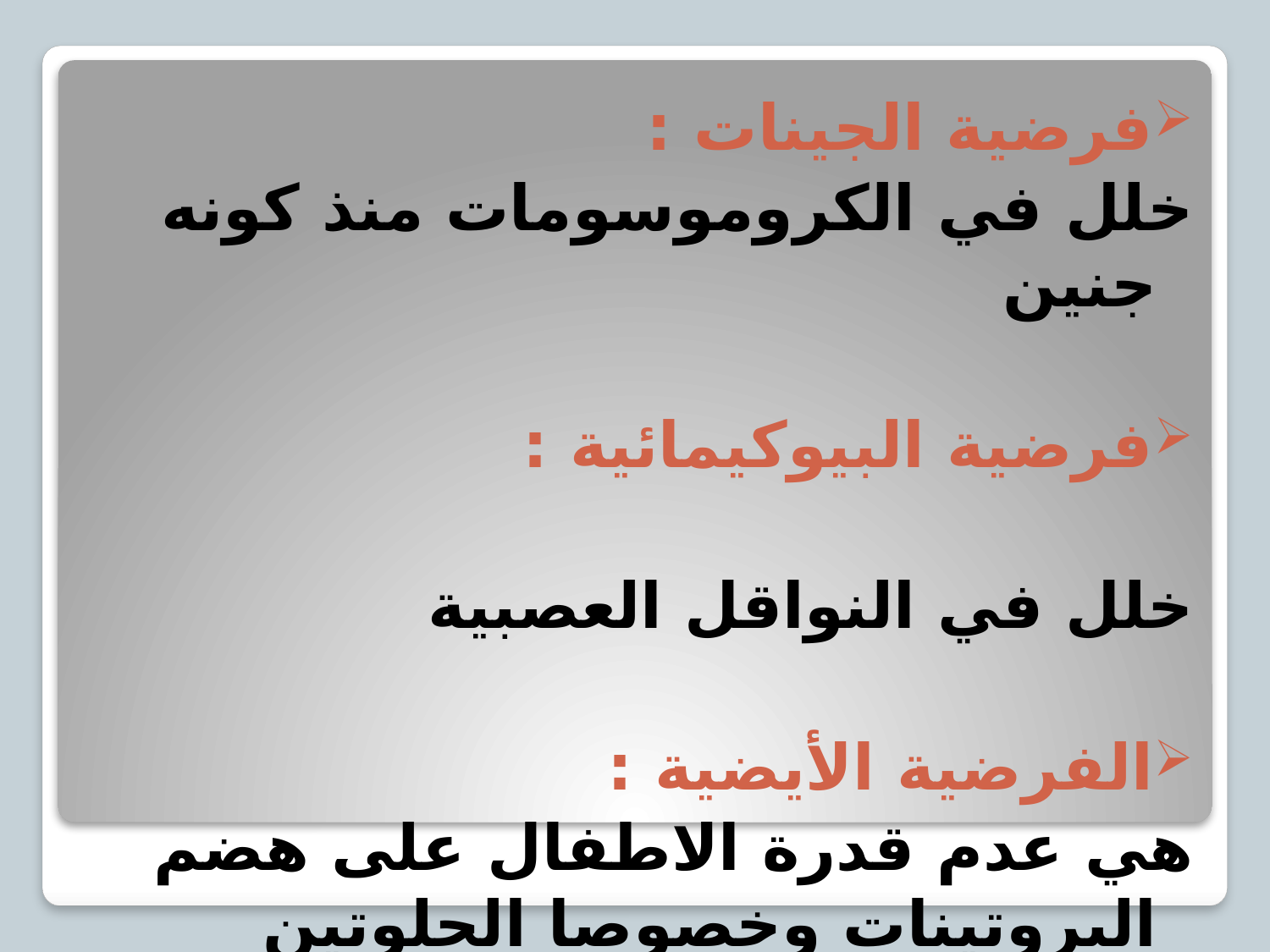

فرضية الجينات :
خلل في الكروموسومات منذ كونه جنين

فرضية البيوكيمائية :

خلل في النواقل العصبية

الفرضية الأيضية :
هي عدم قدرة الاطفال على هضم البروتينات وخصوصا الجلوتين والكازيين >> ببتيد غير مهضوم >> تاثير تخديري
#